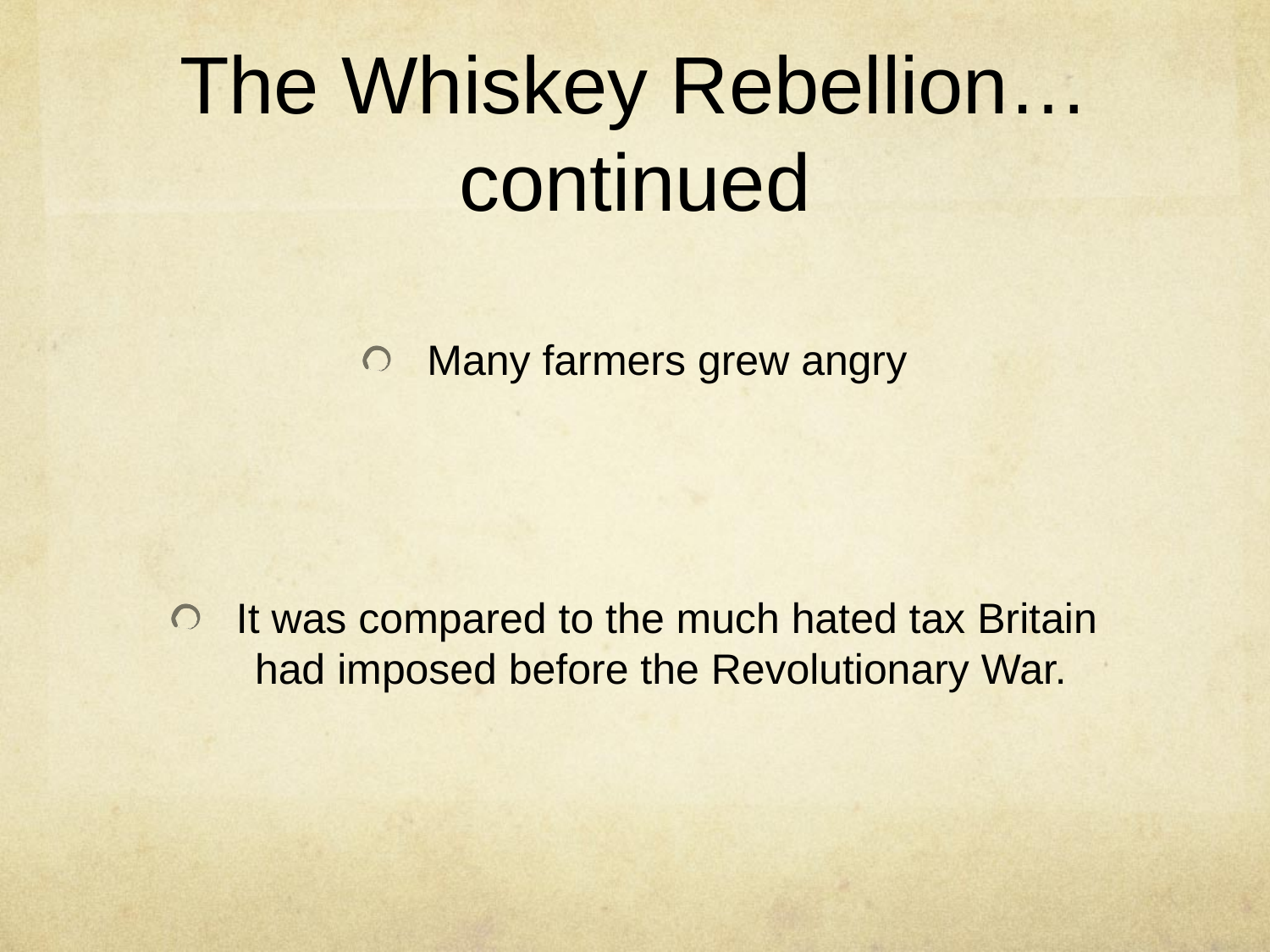

# The Whiskey Rebellion… continued

Many farmers grew angry

It was compared to the much hated tax Britain had imposed before the Revolutionary War.